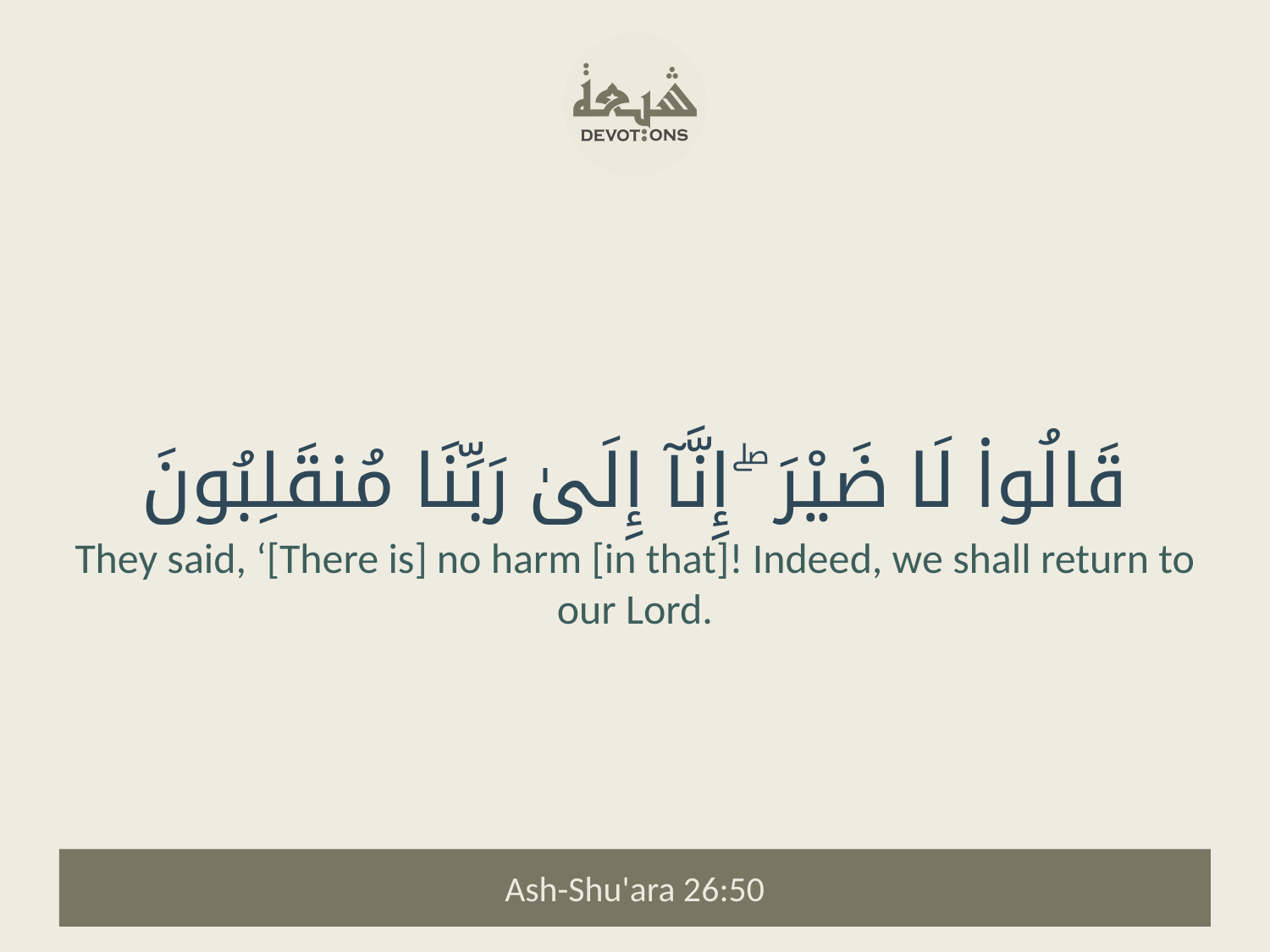

قَالُوا۟ لَا ضَيْرَ ۖ إِنَّآ إِلَىٰ رَبِّنَا مُنقَلِبُونَ
They said, ‘[There is] no harm [in that]! Indeed, we shall return to our Lord.
Ash-Shu'ara 26:50